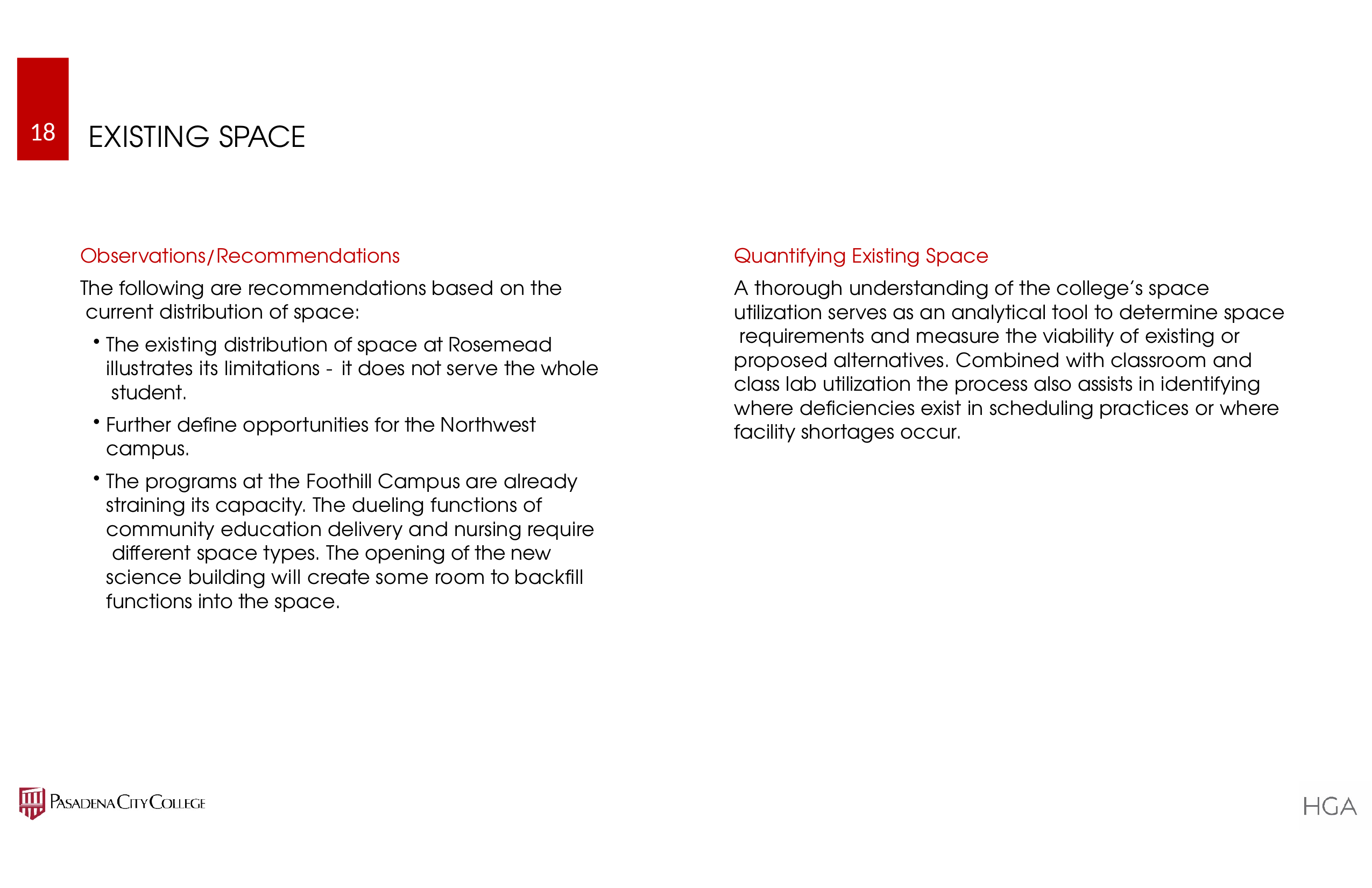

18
# EXISTING SPACE
Observations/Recommendations
The following are recommendations based on the  current distribution of space:
The existing distribution of space at Rosemead  illustrates its limitations - it does not serve the whole  student.
Further define opportunities for the Northwest  campus.
The programs at the Foothill Campus are already  straining its capacity. The dueling functions of  community education delivery and nursing require  different space types. The opening of the new  science building will create some room to backfill  functions into the space.
Quantifying Existing Space
A thorough understanding of the college’s space  utilization serves as an analytical tool to determine space  requirements and measure the viability of existing or  proposed alternatives. Combined with classroom and  class lab utilization the process also assists in identifying  where deficiencies exist in scheduling practices or where  facility shortages occur.